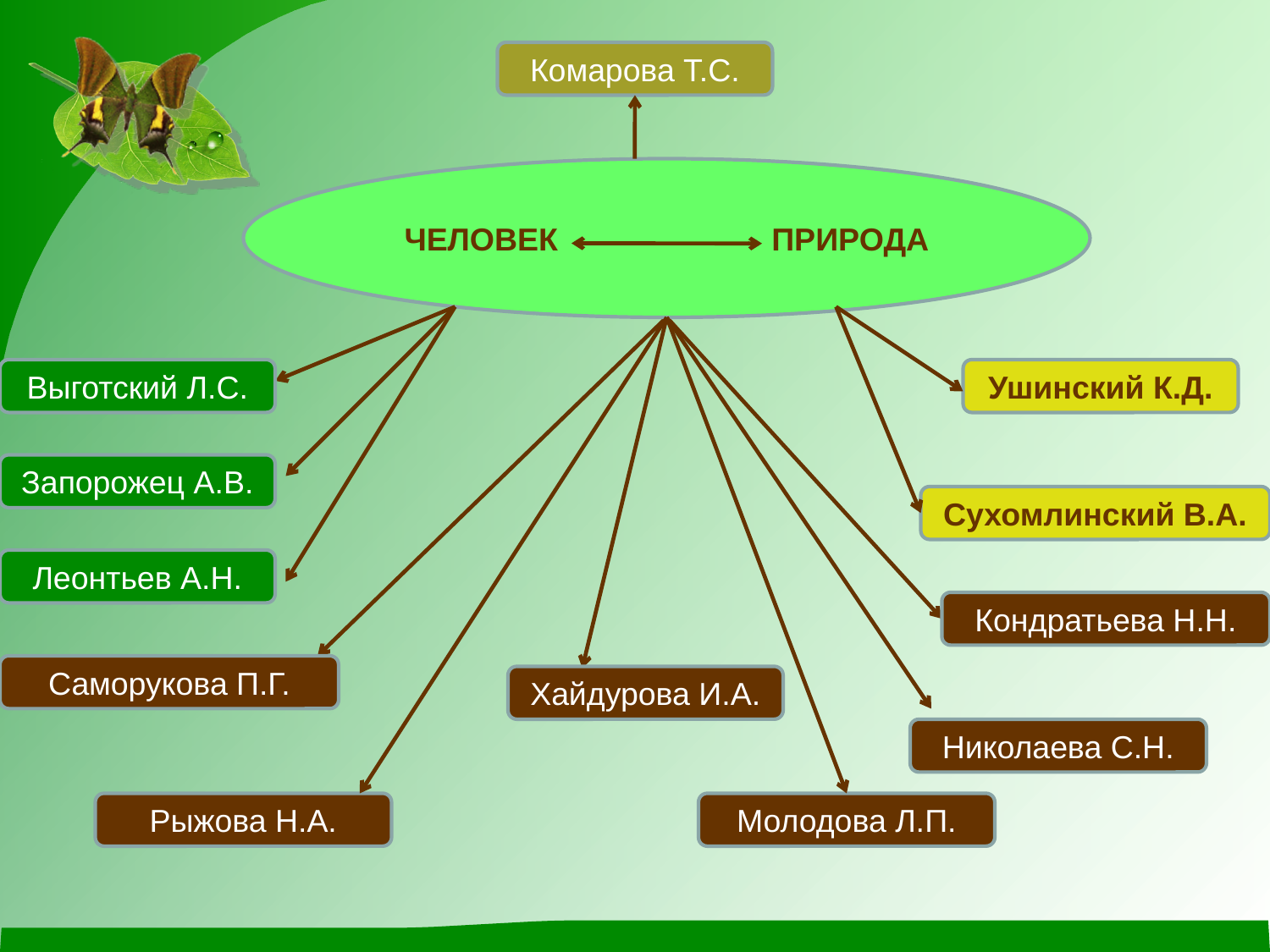

Комарова Т.С.
ЧЕЛОВЕК                        ПРИРОДА
Выготский Л.С.
Ушинский К.Д.
Запорожец А.В.
Сухомлинский В.А.
Леонтьев А.Н.
Кондратьева Н.Н.
Саморукова П.Г.
Хайдурова И.А.
Николаева С.Н.
Рыжова Н.А.
Молодова Л.П.